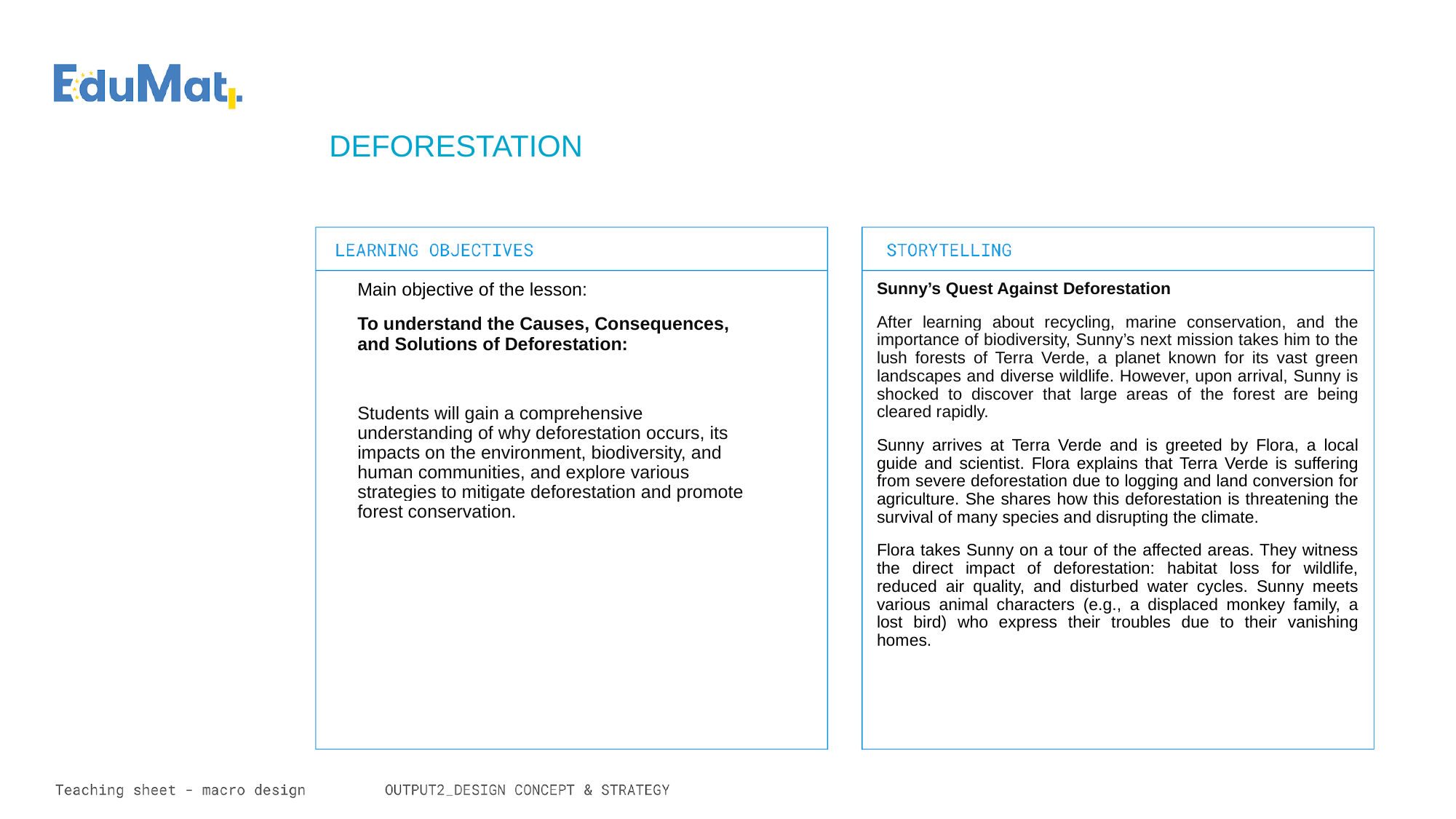

DEFORESTATION
Main objective of the lesson:
To understand the Causes, Consequences, and Solutions of Deforestation:

Students will gain a comprehensive understanding of why deforestation occurs, its impacts on the environment, biodiversity, and human communities, and explore various strategies to mitigate deforestation and promote forest conservation.
Sunny’s Quest Against Deforestation
After learning about recycling, marine conservation, and the importance of biodiversity, Sunny’s next mission takes him to the lush forests of Terra Verde, a planet known for its vast green landscapes and diverse wildlife. However, upon arrival, Sunny is shocked to discover that large areas of the forest are being cleared rapidly.
Sunny arrives at Terra Verde and is greeted by Flora, a local guide and scientist. Flora explains that Terra Verde is suffering from severe deforestation due to logging and land conversion for agriculture. She shares how this deforestation is threatening the survival of many species and disrupting the climate.
Flora takes Sunny on a tour of the affected areas. They witness the direct impact of deforestation: habitat loss for wildlife, reduced air quality, and disturbed water cycles. Sunny meets various animal characters (e.g., a displaced monkey family, a lost bird) who express their troubles due to their vanishing homes.